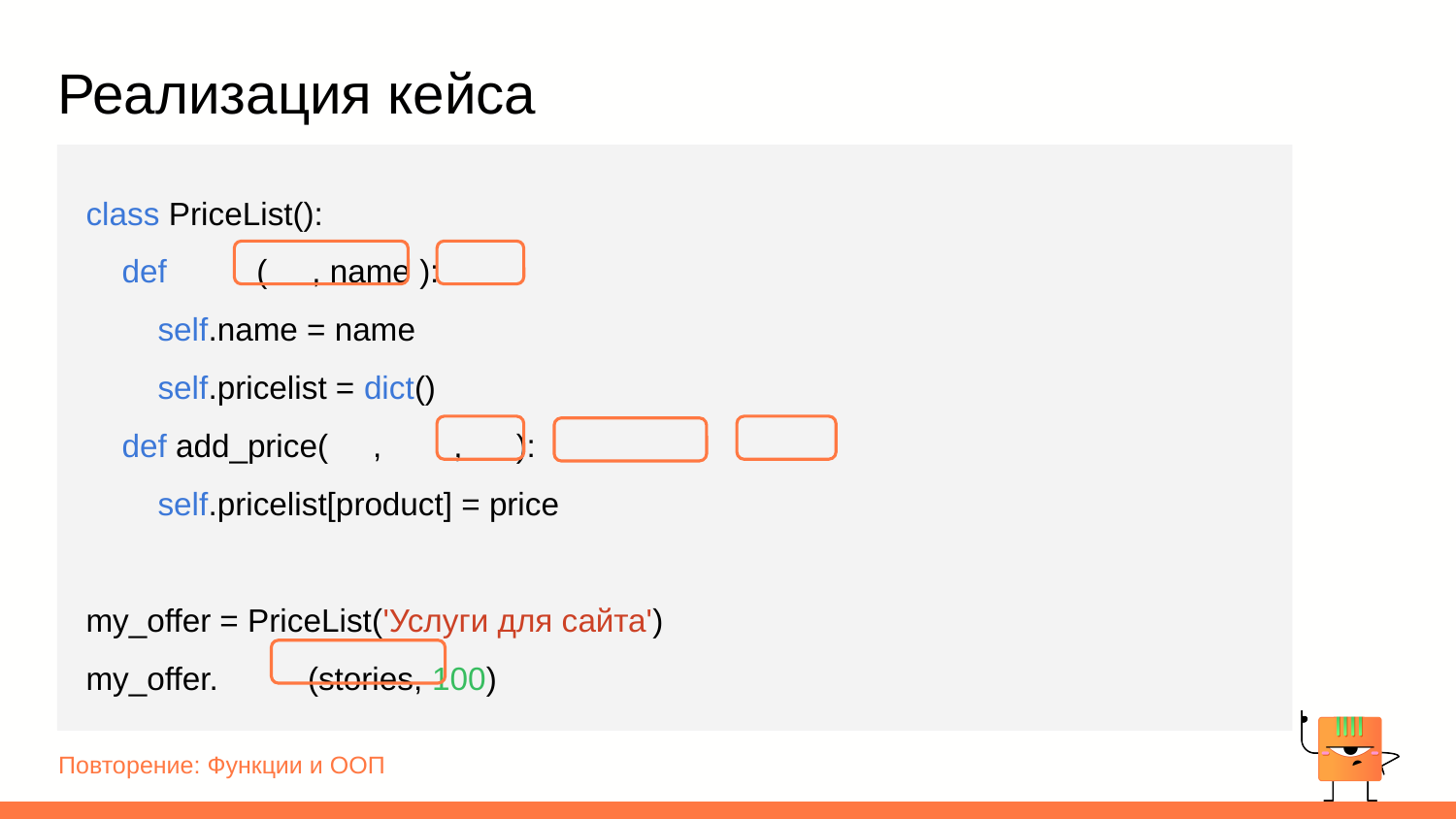

# Реализация кейса
class PriceList():
    def          (     , name ):
        self.name = name
        self.pricelist = dict()
    def add_price(     ,        ,      ):
        self.pricelist[product] = price

my_offer = PriceList('Услуги для сайта')
my_offer.          (stories, 100)

Повторение: Функции и ООП